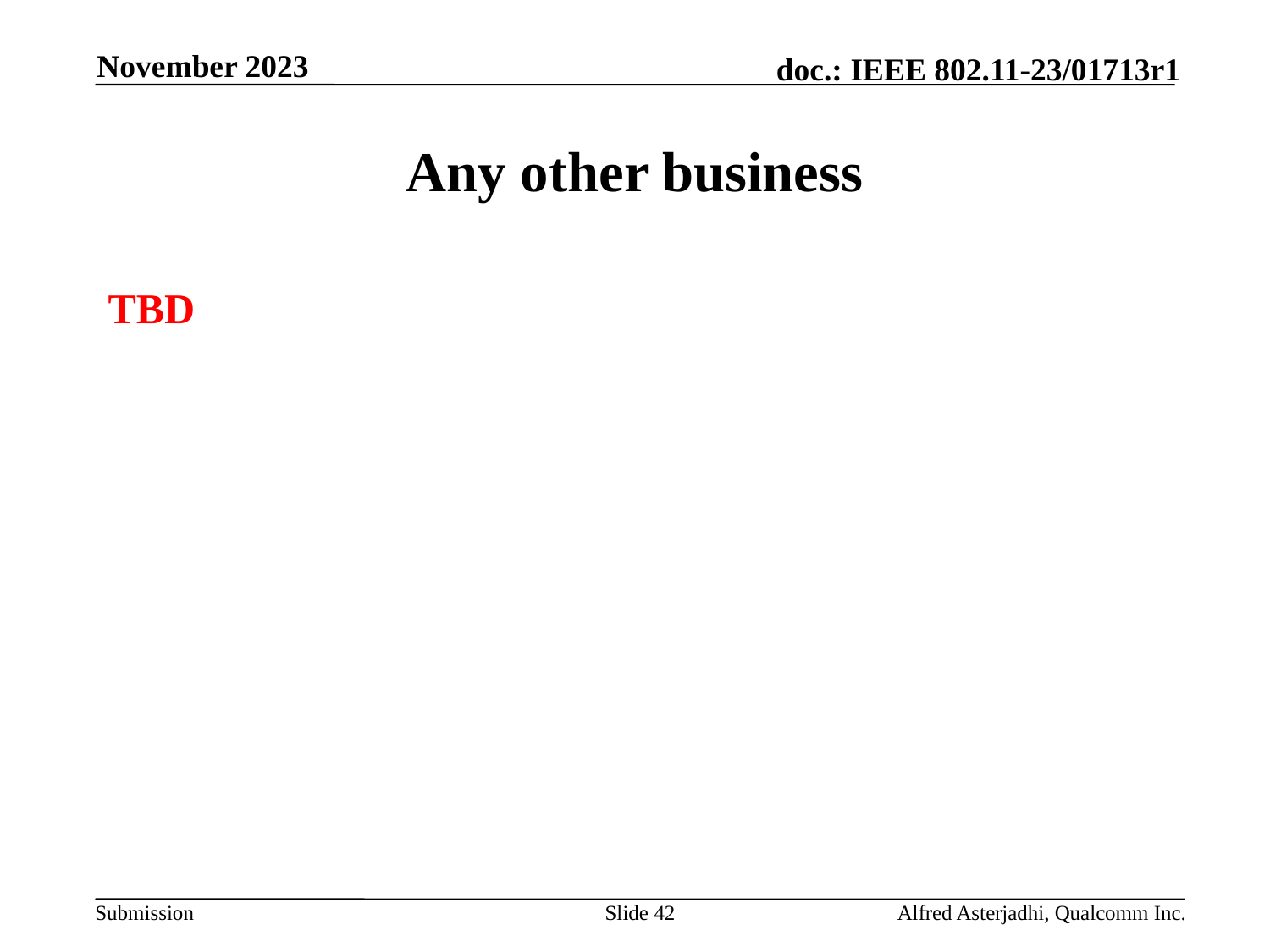

November 2023
# Any other business
TBD
Slide 42
Alfred Asterjadhi, Qualcomm Inc.